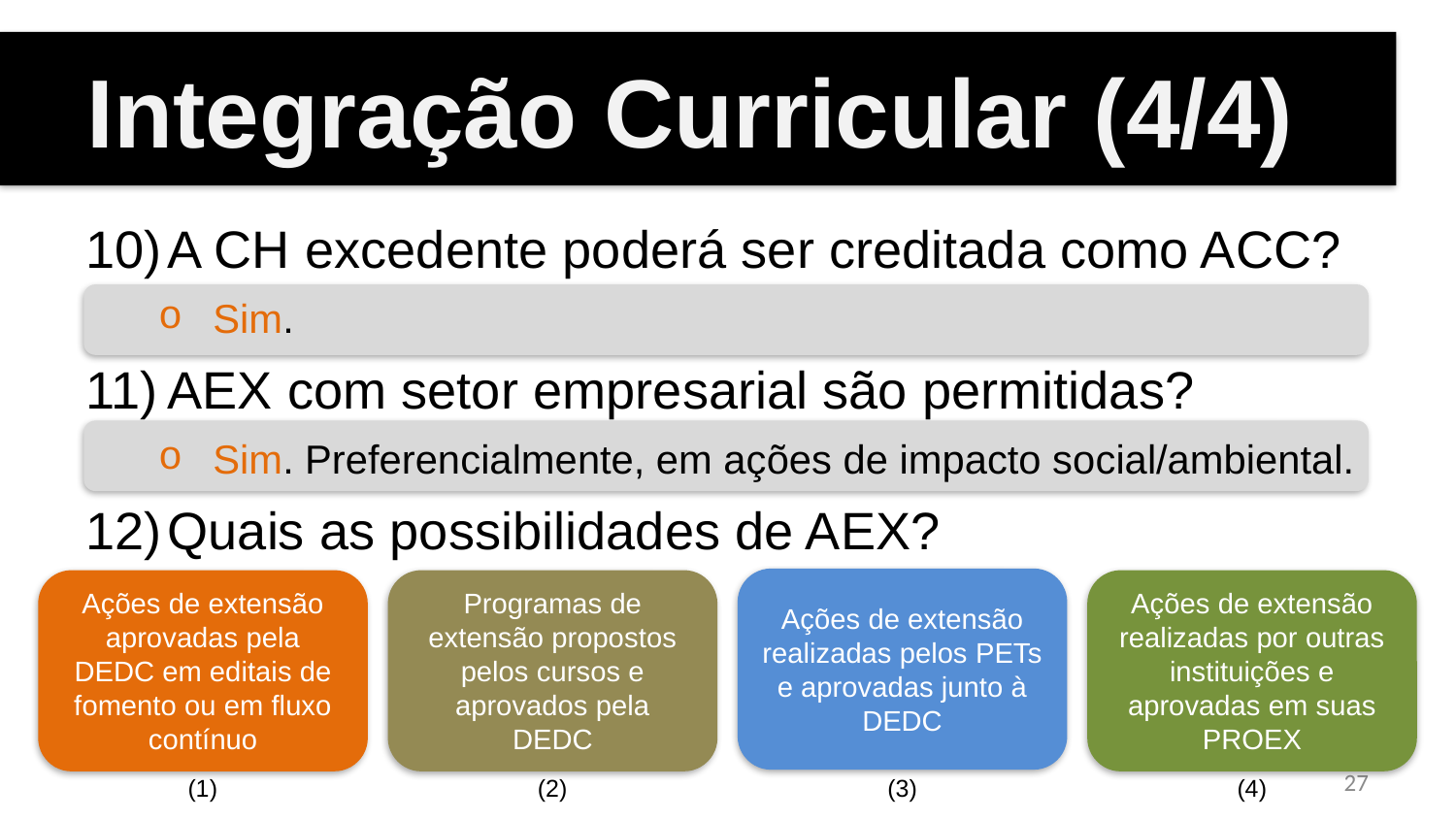

Integração Curricular (4/4)
A CH excedente poderá ser creditada como ACC?

Sim.

AEX com setor empresarial são permitidas?

Sim. Preferencialmente, em ações de impacto social/ambiental.

Quais as possibilidades de AEX?

Ações de extensão realizadas pelos PETs e aprovadas junto à DEDC
Ações de extensão aprovadas pela DEDC em editais de fomento ou em fluxo contínuo
Programas de extensão propostos pelos cursos e aprovados pela DEDC
Ações de extensão realizadas por outras instituições e aprovadas em suas PROEX
27
(4)
(1)
(2)
(3)